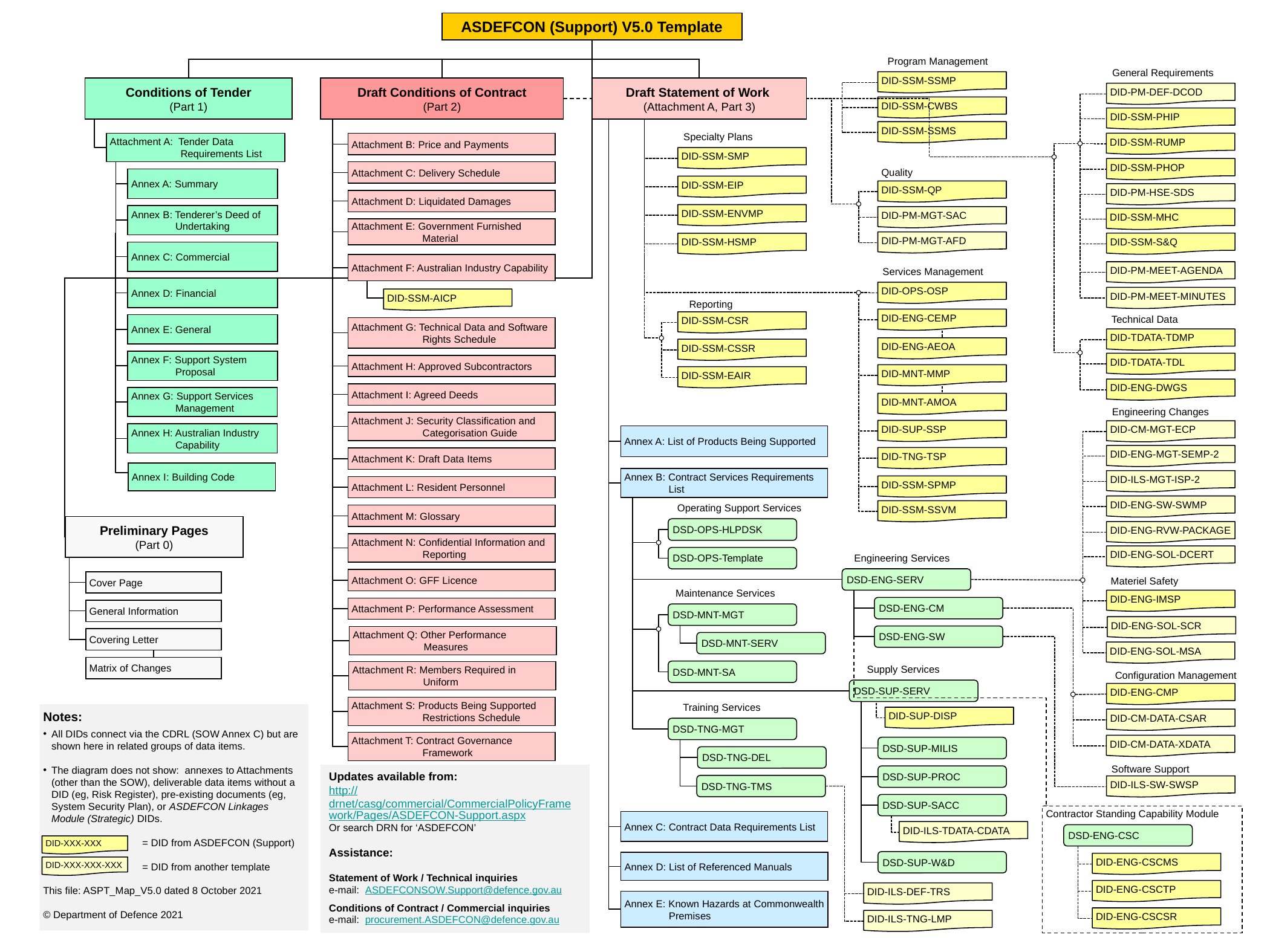

ASDEFCON (Support) V5.0 Template
Program Management
General Requirements
DID-SSM-SSMP
Conditions of Tender
(Part 1)
Draft Conditions of Contract
(Part 2)
Draft Statement of Work
(Attachment A, Part 3)
DID-PM-DEF-DCOD
DID-SSM-CWBS
DID-SSM-PHIP

DID-SSM-SSMS
Specialty Plans
DID-SSM-RUMP
Attachment B: Price and Payments
Attachment A:  Tender Data Requirements List

DID-SSM-SMP

DID-SSM-PHOP
Quality
Attachment C: Delivery Schedule
Annex A: Summary
DID-SSM-EIP
DID-SSM-QP
DID-PM-HSE-SDS
Attachment D: Liquidated Damages

DID-SSM-ENVMP
Annex B: Tenderer’s Deed of Undertaking
DID-PM-MGT-SAC
DID-SSM-MHC
Attachment E: Government Furnished Material
DID-PM-MGT-AFD
DID-SSM-S&Q
DID-SSM-HSMP
Annex C: Commercial
Attachment F: Australian Industry Capability
Services Management
DID-PM-MEET-AGENDA
Annex D: Financial
DID-OPS-OSP
DID-PM-MEET-MINUTES
DID-SSM-AICP

Reporting
Technical Data
DID-ENG-CEMP
DID-SSM-CSR
Annex E: General
Attachment G: Technical Data and Software Rights Schedule
DID-TDATA-TDMP

DID-ENG-AEOA
DID-SSM-CSSR

Annex F: Support System Proposal
DID-TDATA-TDL
Attachment H: Approved Subcontractors
DID-MNT-MMP
DID-SSM-EAIR
DID-ENG-DWGS
Attachment I: Agreed Deeds
Annex G: Support Services Management
DID-MNT-AMOA
Engineering Changes
Attachment J: Security Classification and Categorisation Guide
DID-SUP-SSP
DID-CM-MGT-ECP
Annex H: Australian Industry Capability
Annex A: List of Products Being Supported
DID-ENG-MGT-SEMP-2
DID-TNG-TSP
Attachment K: Draft Data Items
Annex I: Building Code
Annex B: Contract Services Requirements List
DID-ILS-MGT-ISP-2
DID-SSM-SPMP
Attachment L: Resident Personnel

DID-ENG-SW-SWMP
Operating Support Services
DID-SSM-SSVM
Attachment M: Glossary
Preliminary Pages
(Part 0)
DSD-OPS-HLPDSK
DID-ENG-RVW-PACKAGE
Attachment N: Confidential Information and Reporting

DID-ENG-SOL-DCERT
Engineering Services
DSD-OPS-Template

DSD-ENG-SERV
Attachment O: GFF Licence
Materiel Safety
Cover Page

Maintenance Services

DID-ENG-IMSP
DSD-ENG-CM
Attachment P: Performance Assessment
General Information
DSD-MNT-MGT
DID-ENG-SOL-SCR

DSD-ENG-SW
Attachment Q: Other Performance Measures

Covering Letter
DSD-MNT-SERV
DID-ENG-SOL-MSA
Matrix of Changes
Supply Services
DSD-MNT-SA
Attachment R: Members Required in Uniform
Configuration Management
DSD-SUP-SERV
DID-ENG-CMP

Training Services

Attachment S: Products Being Supported Restrictions Schedule
Notes:
DID-SUP-DISP
DID-CM-DATA-CSAR
DSD-TNG-MGT
All DIDs connect via the CDRL (SOW Annex C) but are shown here in related groups of data items.

The diagram does not show:  annexes to Attachments (other than the SOW), deliverable data items without a DID (eg, Risk Register), pre-existing documents (eg, System Security Plan), or ASDEFCON Linkages Module (Strategic) DIDs.
		= DID from ASDEFCON (Support)

		= DID from another template

This file: ASPT_Map_V5.0 dated 8 October 2021

© Department of Defence 2021
Attachment T: Contract Governance Framework

DID-CM-DATA-XDATA
DSD-SUP-MILIS
DSD-TNG-DEL
Software Support

Updates available from:
http://drnet/casg/commercial/CommercialPolicyFramework/Pages/ASDEFCON-Support.aspx
Or search DRN for ‘ASDEFCON’

Assistance:
Statement of Work / Technical inquiries
e-mail:  ASDEFCONSOW.Support@defence.gov.au
Conditions of Contract / Commercial inquiries
e-mail:  procurement.ASDEFCON@defence.gov.au
DSD-SUP-PROC
DSD-TNG-TMS
DID-ILS-SW-SWSP
DSD-SUP-SACC
Contractor Standing Capability Module

Annex C: Contract Data Requirements List
DID-ILS-TDATA-CDATA
DSD-ENG-CSC
DID-XXX-XXX

DSD-SUP-W&D
Annex D: List of Referenced Manuals
DID-ENG-CSCMS
DID-XXX-XXX-XXX
DID-ENG-CSCTP
DID-ILS-DEF-TRS
Annex E: Known Hazards at Commonwealth Premises
DID-ENG-CSCSR
DID-ILS-TNG-LMP